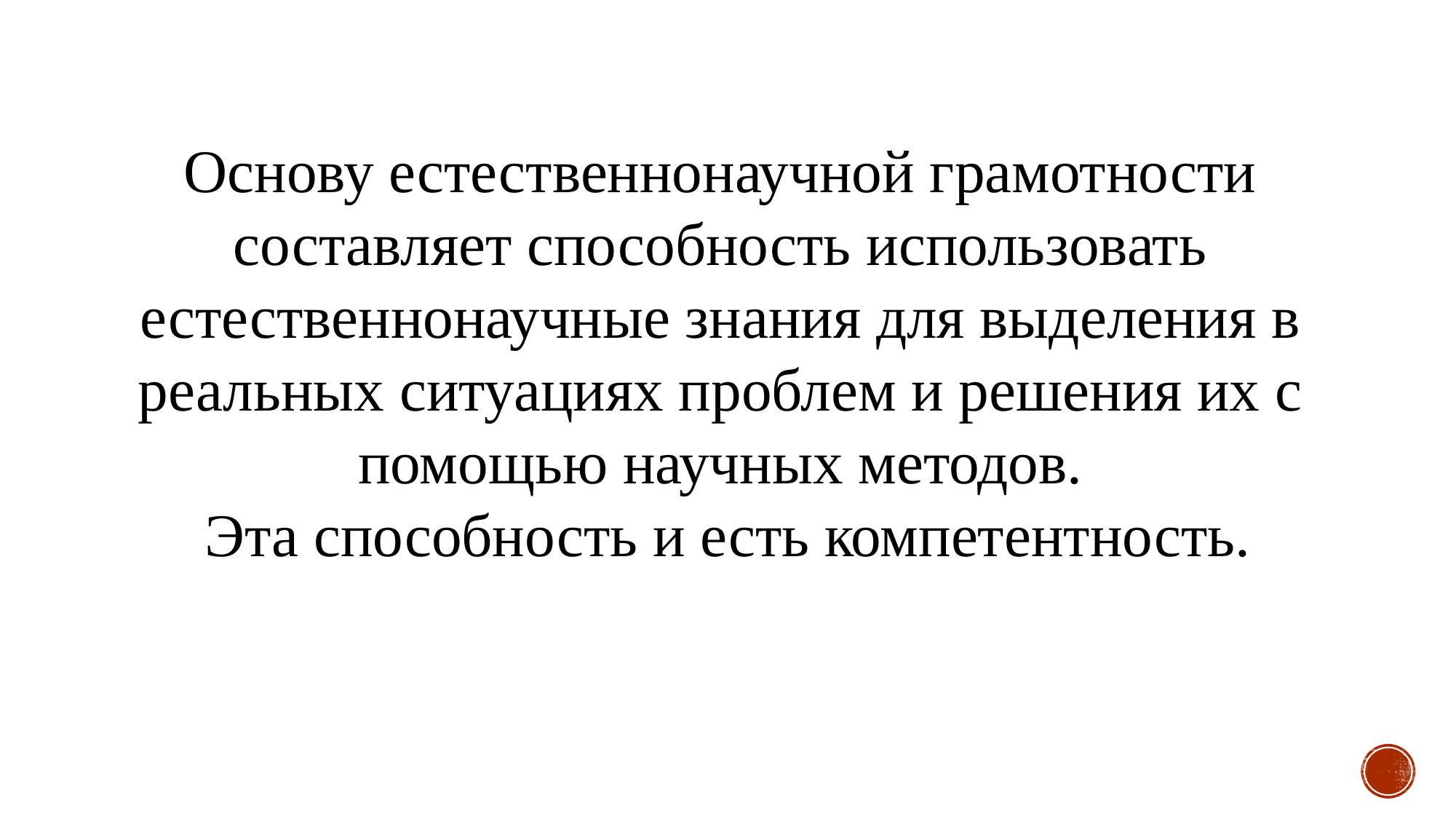

Основу естественнонаучной грамотности составляет способность использовать естественнонаучные знания для выделения в реальных ситуациях проблем и решения их с помощью научных методов.
 Эта способность и есть компетентность.